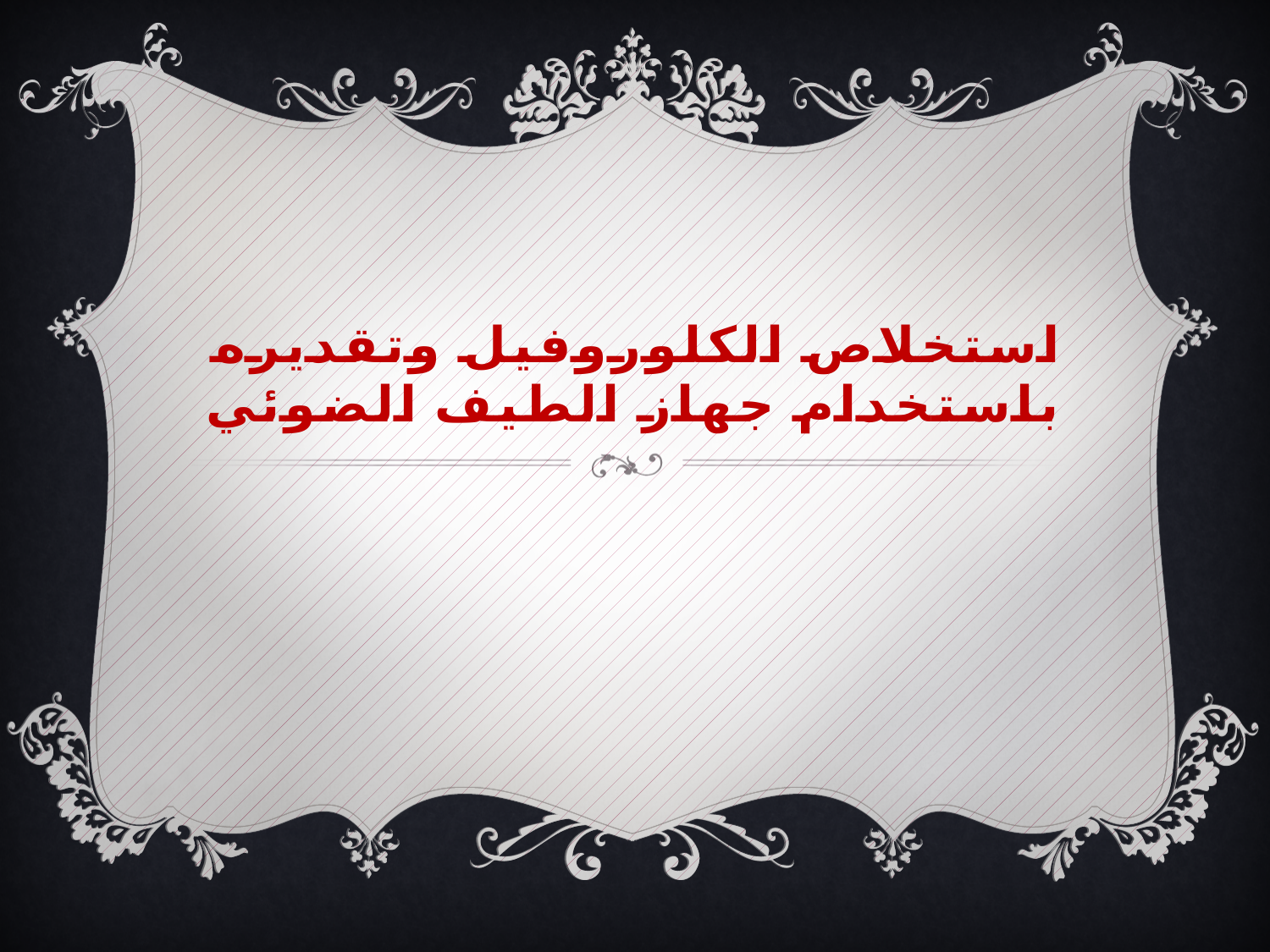

# استخلاص الكلوروفيل وتقديره باستخدام جهاز الطيف الضوئي